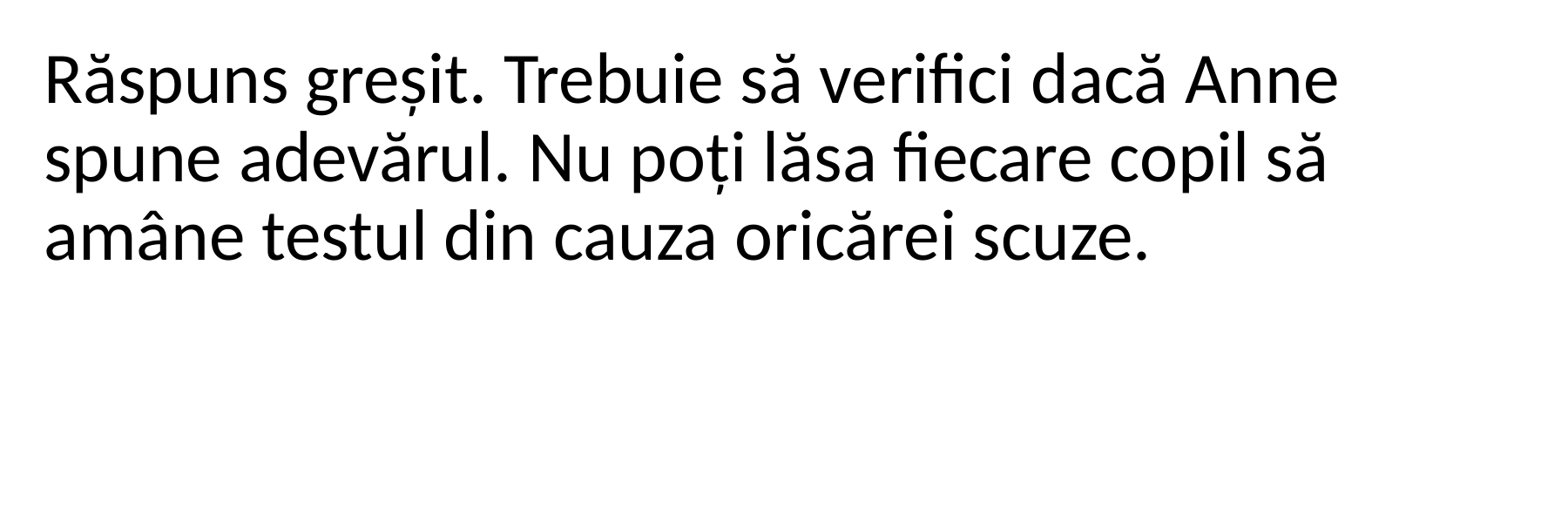

Răspuns greșit. Trebuie să verifici dacă Anne spune adevărul. Nu poți lăsa fiecare copil să amâne testul din cauza oricărei scuze.